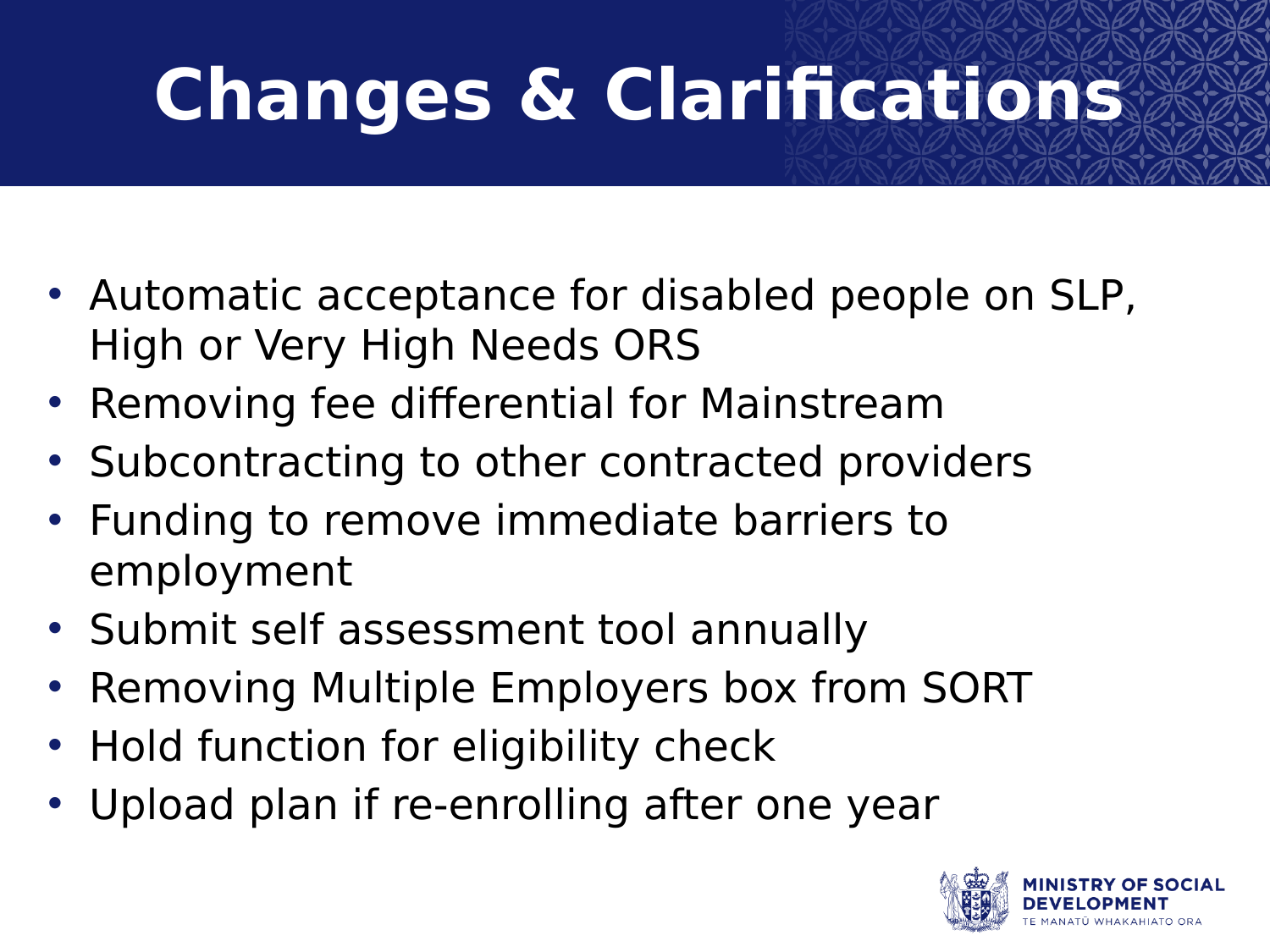

# Changes & Clarifications

Automatic acceptance for disabled people on SLP, High or Very High Needs ORS
Removing fee differential for Mainstream
Subcontracting to other contracted providers
Funding to remove immediate barriers to employment
Submit self assessment tool annually
Removing Multiple Employers box from SORT
Hold function for eligibility check
Upload plan if re-enrolling after one year